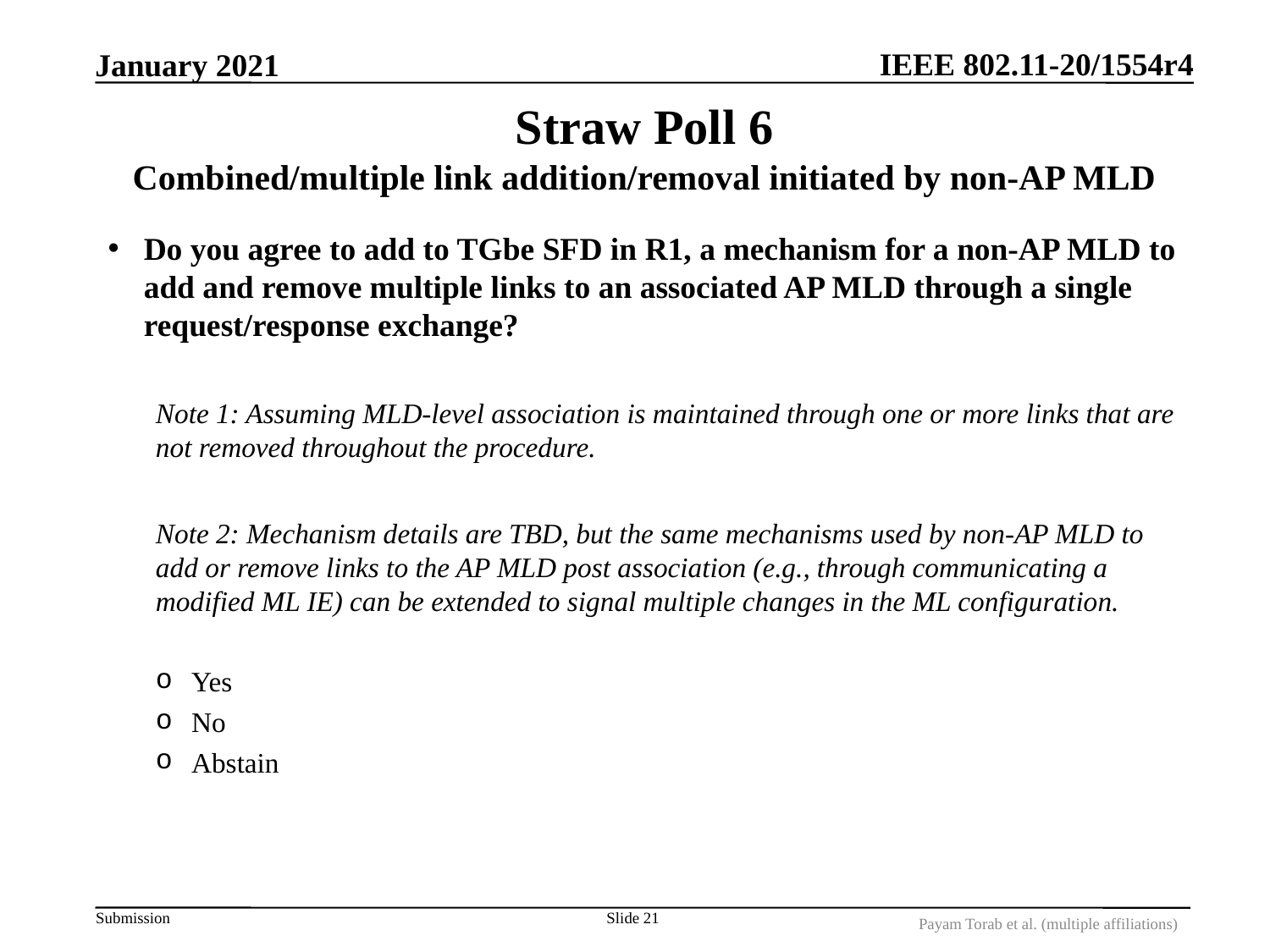

January 2021
# Straw Poll 6 Combined/multiple link addition/removal initiated by non-AP MLD
Do you agree to add to TGbe SFD in R1, a mechanism for a non-AP MLD to add and remove multiple links to an associated AP MLD through a single request/response exchange?

Note 1: Assuming MLD-level association is maintained through one or more links that are not removed throughout the procedure.

Note 2: Mechanism details are TBD, but the same mechanisms used by non-AP MLD to add or remove links to the AP MLD post association (e.g., through communicating a modified ML IE) can be extended to signal multiple changes in the ML configuration.

Yes
No
Abstain
Slide 21
Payam Torab et al. (multiple affiliations)